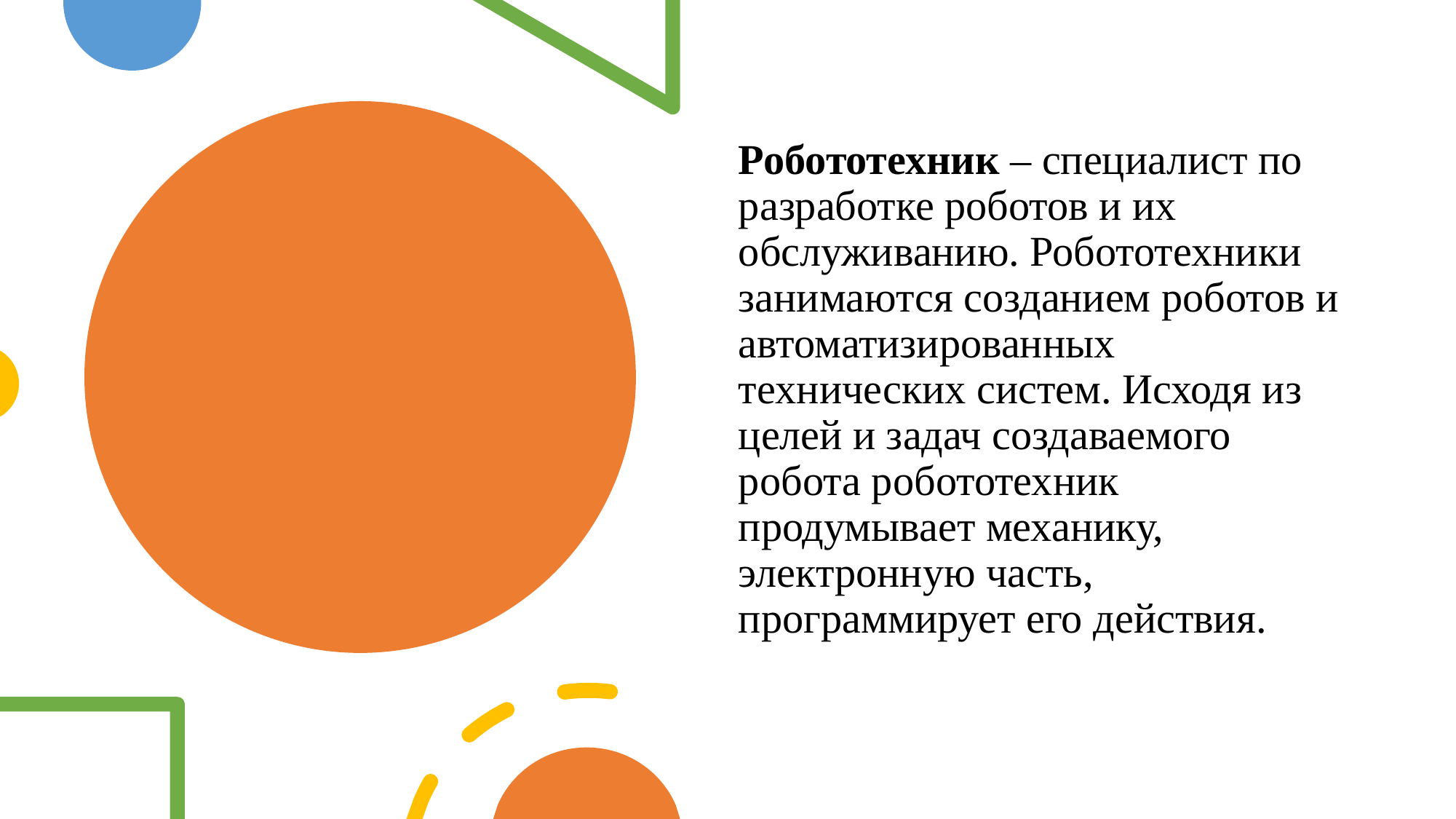

Робототехник – специалист по разработке роботов и их обслуживанию. Робототехники занимаются созданием роботов и автоматизированных технических систем. Исходя из целей и задач создаваемого робота робототехник продумывает механику, электронную часть, программирует его действия.